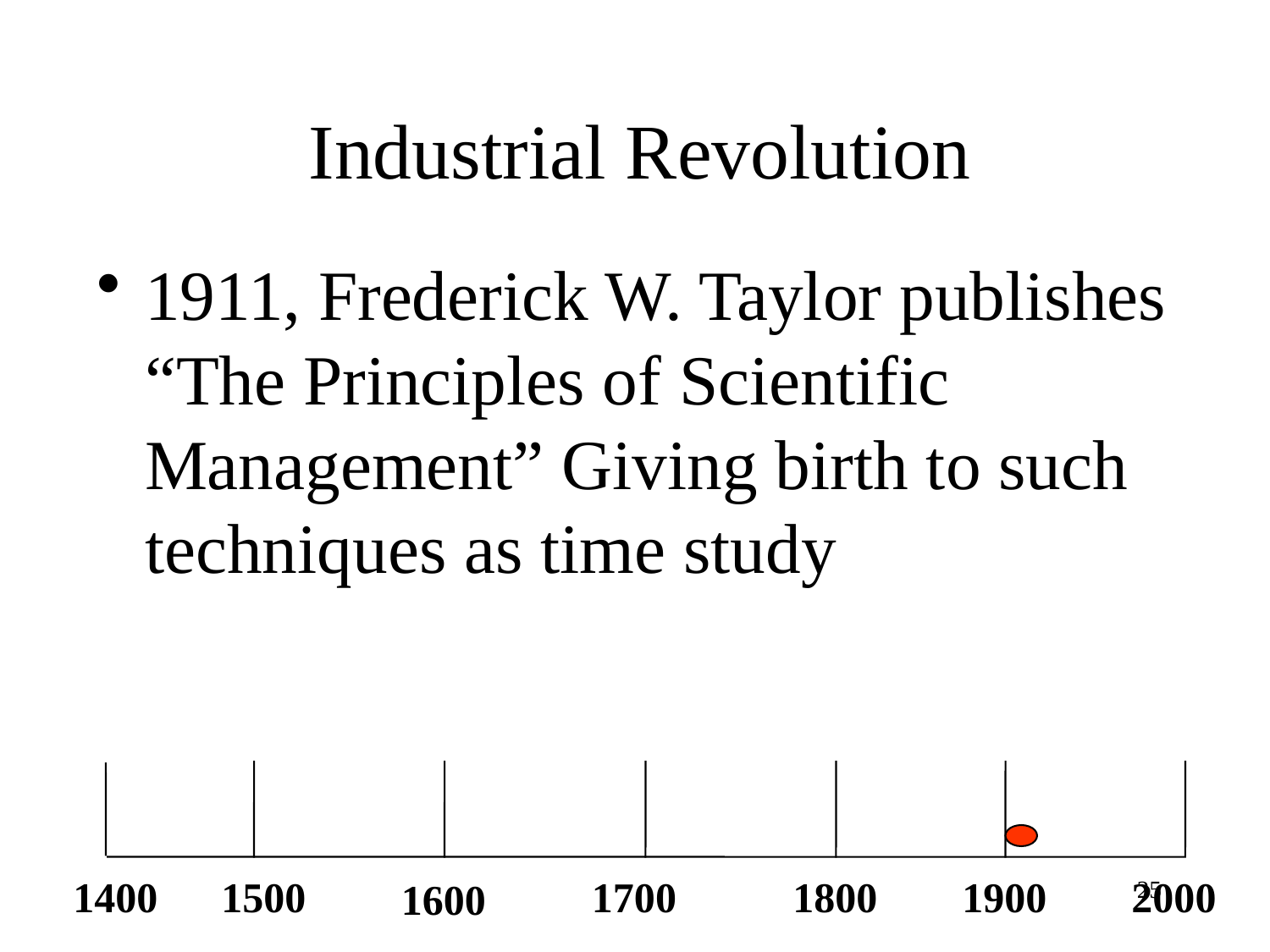

# Industrial Revolution
1911, Frederick W. Taylor publishes “The Principles of Scientific Management” Giving birth to such techniques as time study

1400
1500
1700
1800
1900
2000
1600
25